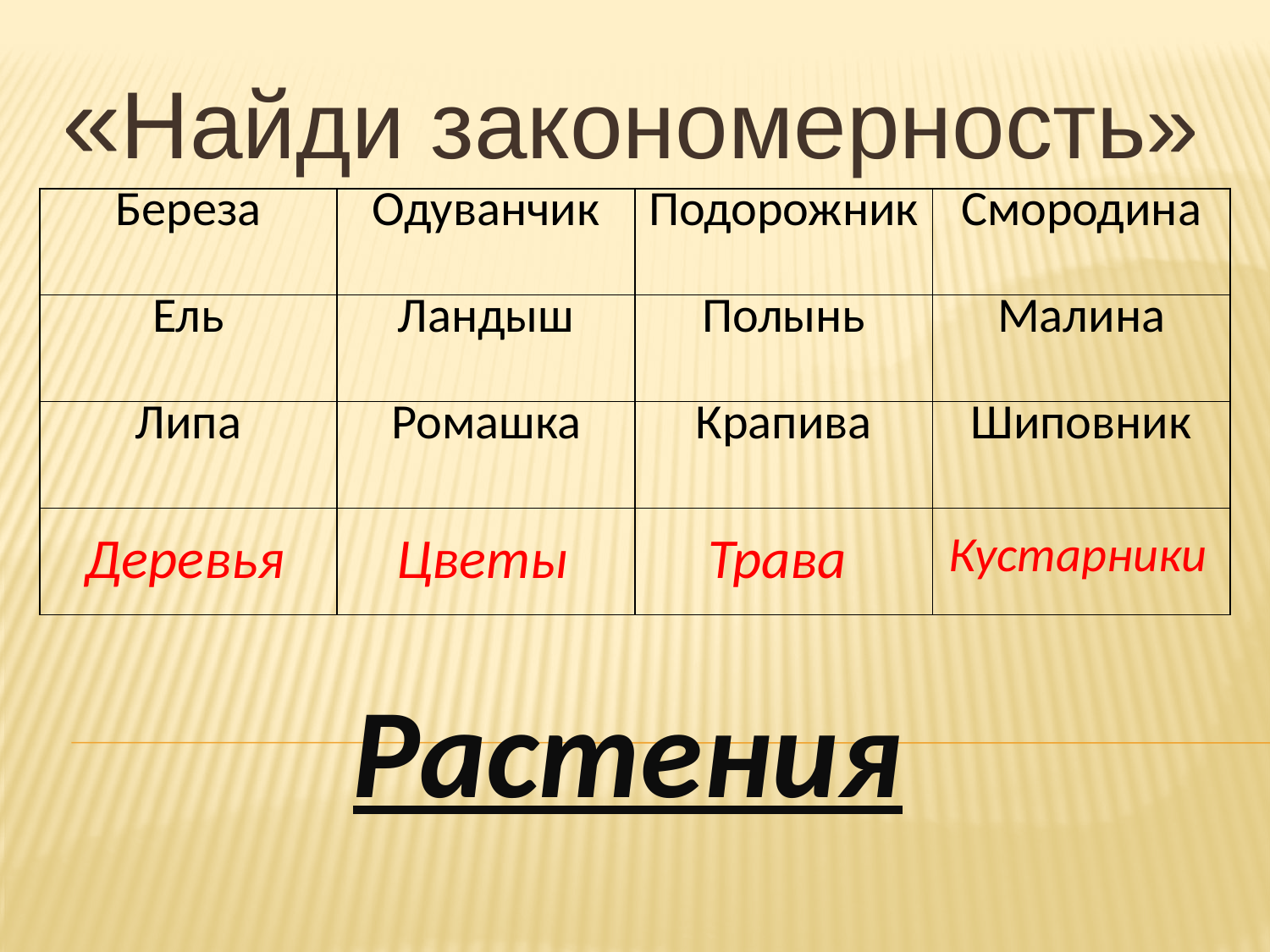

«Найди закономерность»
| Береза | Одуванчик | Подорожник | Смородина |
| --- | --- | --- | --- |
| Ель | Ландыш | Полынь | Малина |
| Липа | Ромашка | Крапива | Шиповник |
|  |  |  |  |
Деревья
Цветы
Трава

Кустарники

Растения